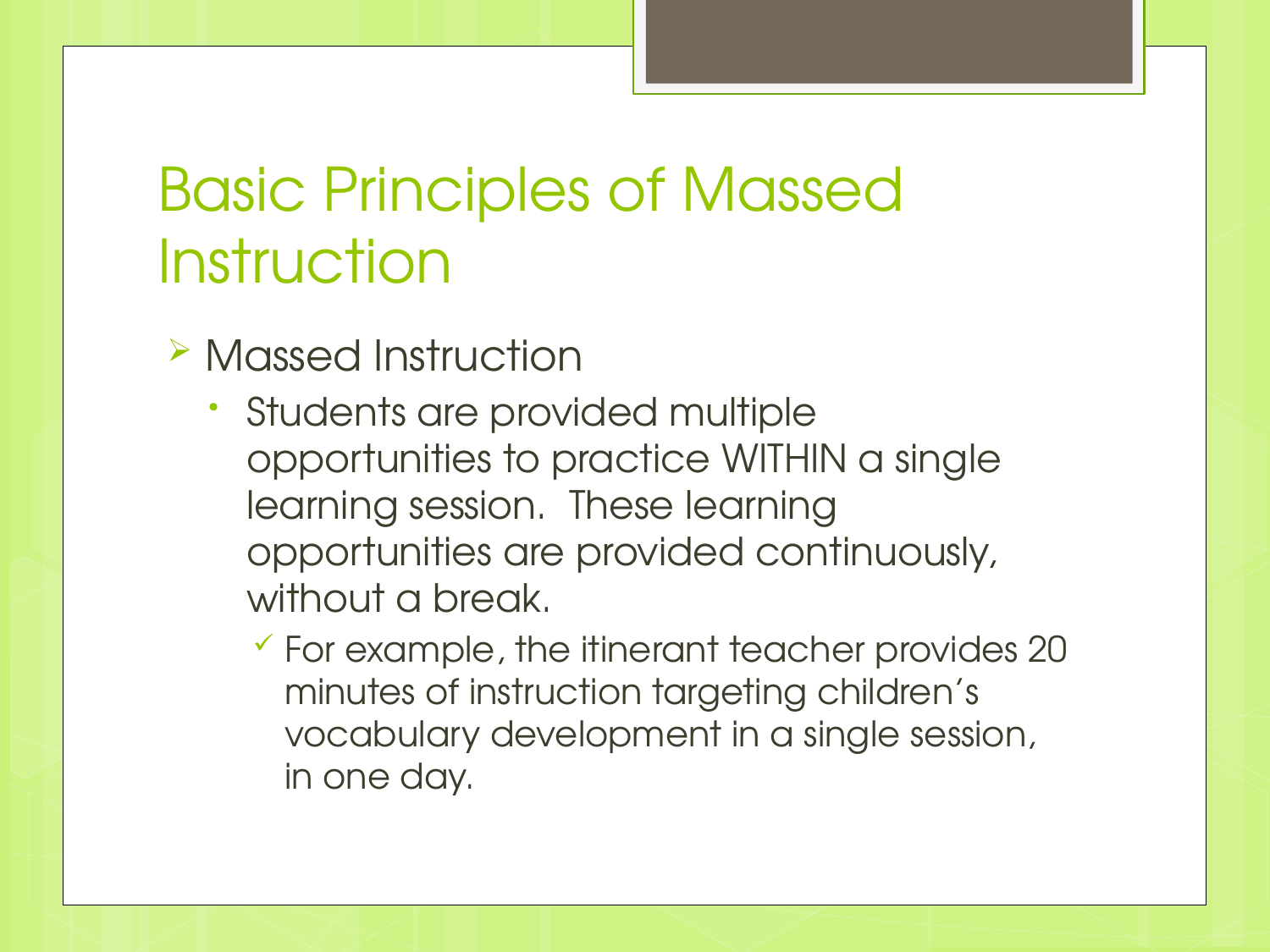

# Basic Principles of Massed Instruction
Massed Instruction
Students are provided multiple opportunities to practice WITHIN a single learning session.  These learning opportunities are provided continuously, without a break.
For example, the itinerant teacher provides 20 minutes of instruction targeting children’s vocabulary development in a single session, in one day.